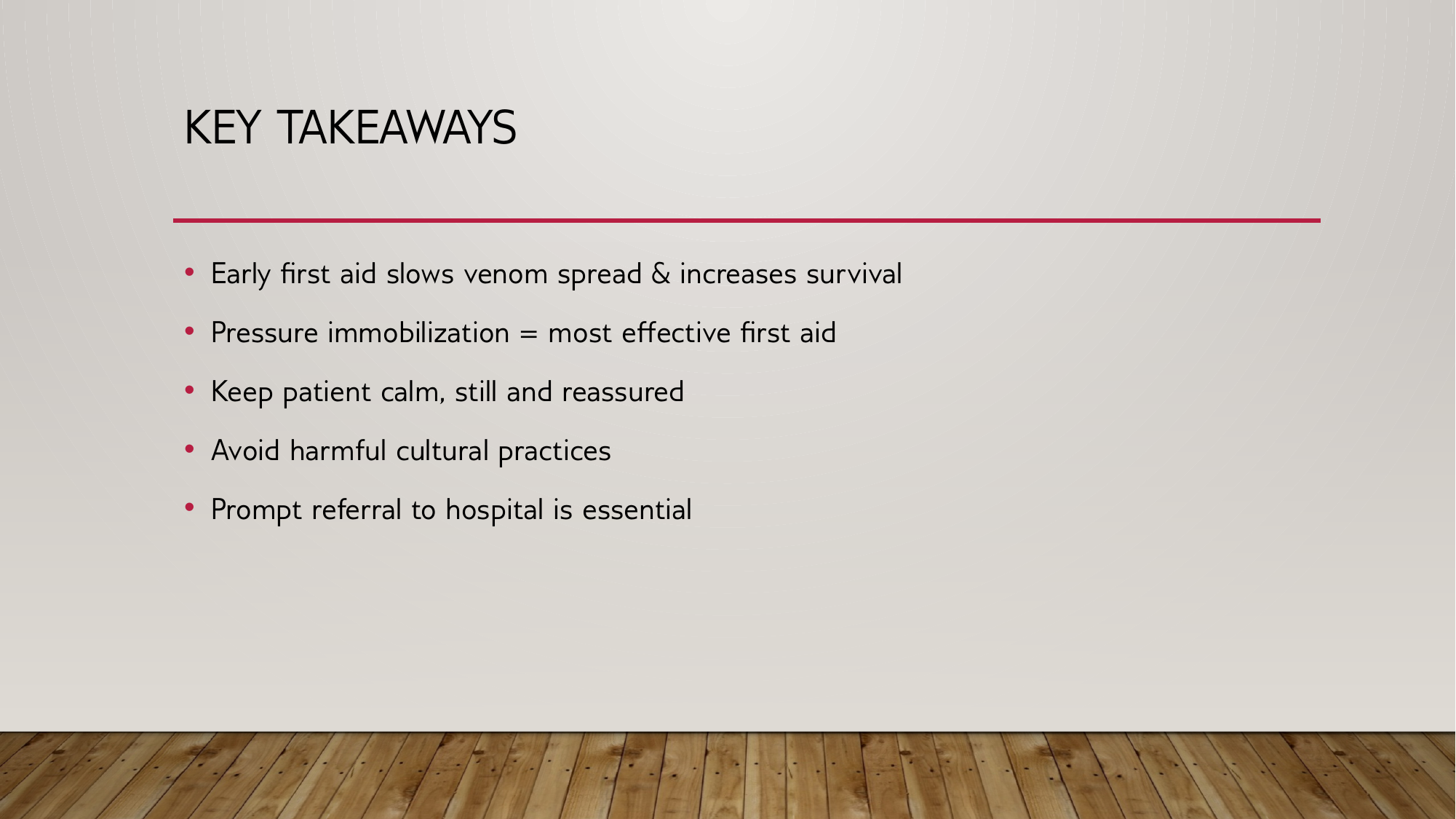

# Key Takeaways
Early first aid slows venom spread & increases survival
Pressure immobilization = most effective first aid
Keep patient calm, still and reassured
Avoid harmful cultural practices
Prompt referral to hospital is essential